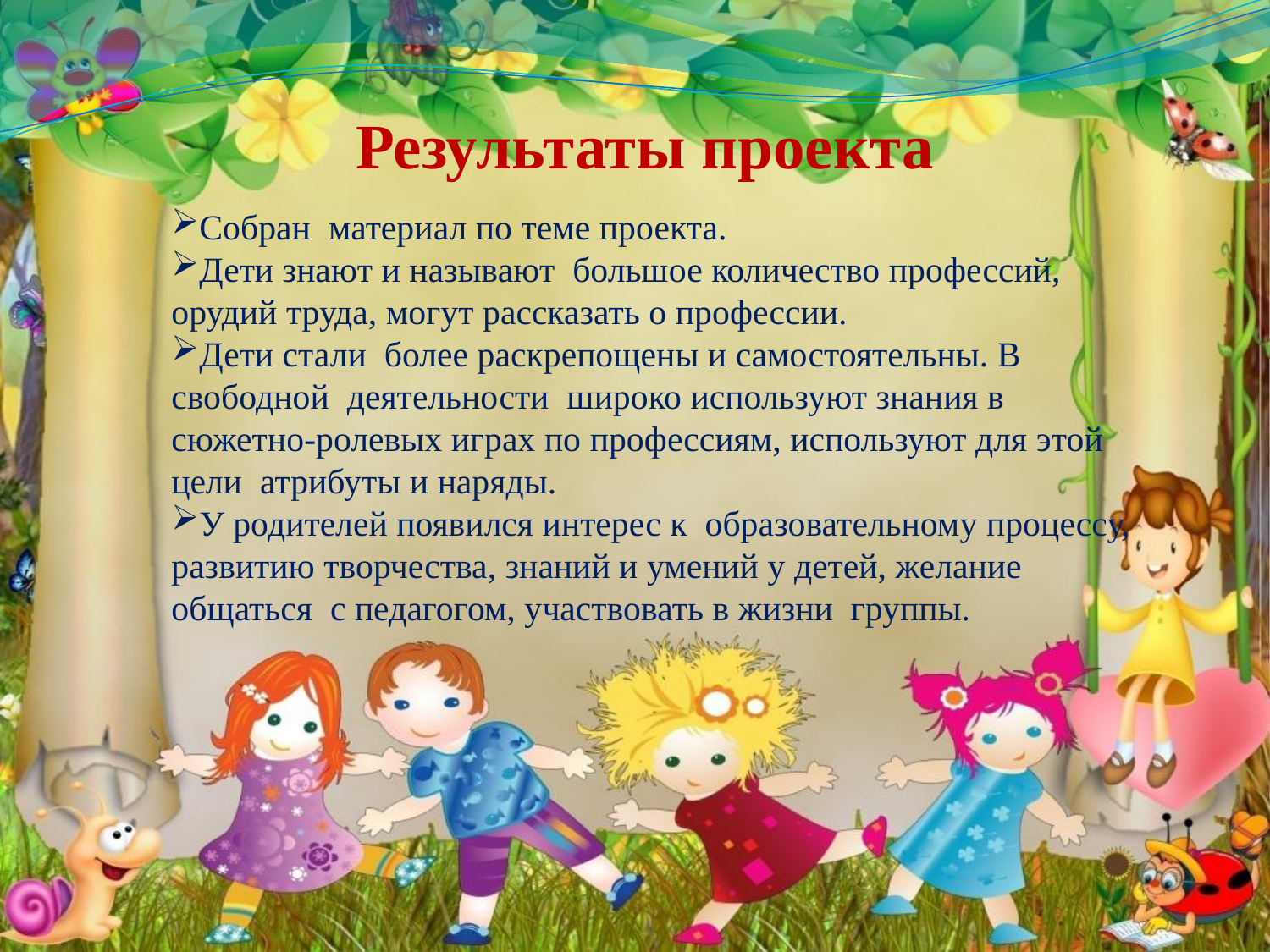

Результаты проекта
Собран  материал по теме проекта.
Дети знают и называют  большое количество профессий, орудий труда, могут рассказать о профессии.
Дети стали  более раскрепощены и самостоятельны. В свободной  деятельности  широко используют знания в сюжетно-ролевых играх по профессиям, используют для этой цели  атрибуты и наряды.
У родителей появился интерес к  образовательному процессу, развитию творчества, знаний и умений у детей, желание общаться  с педагогом, участвовать в жизни  группы.